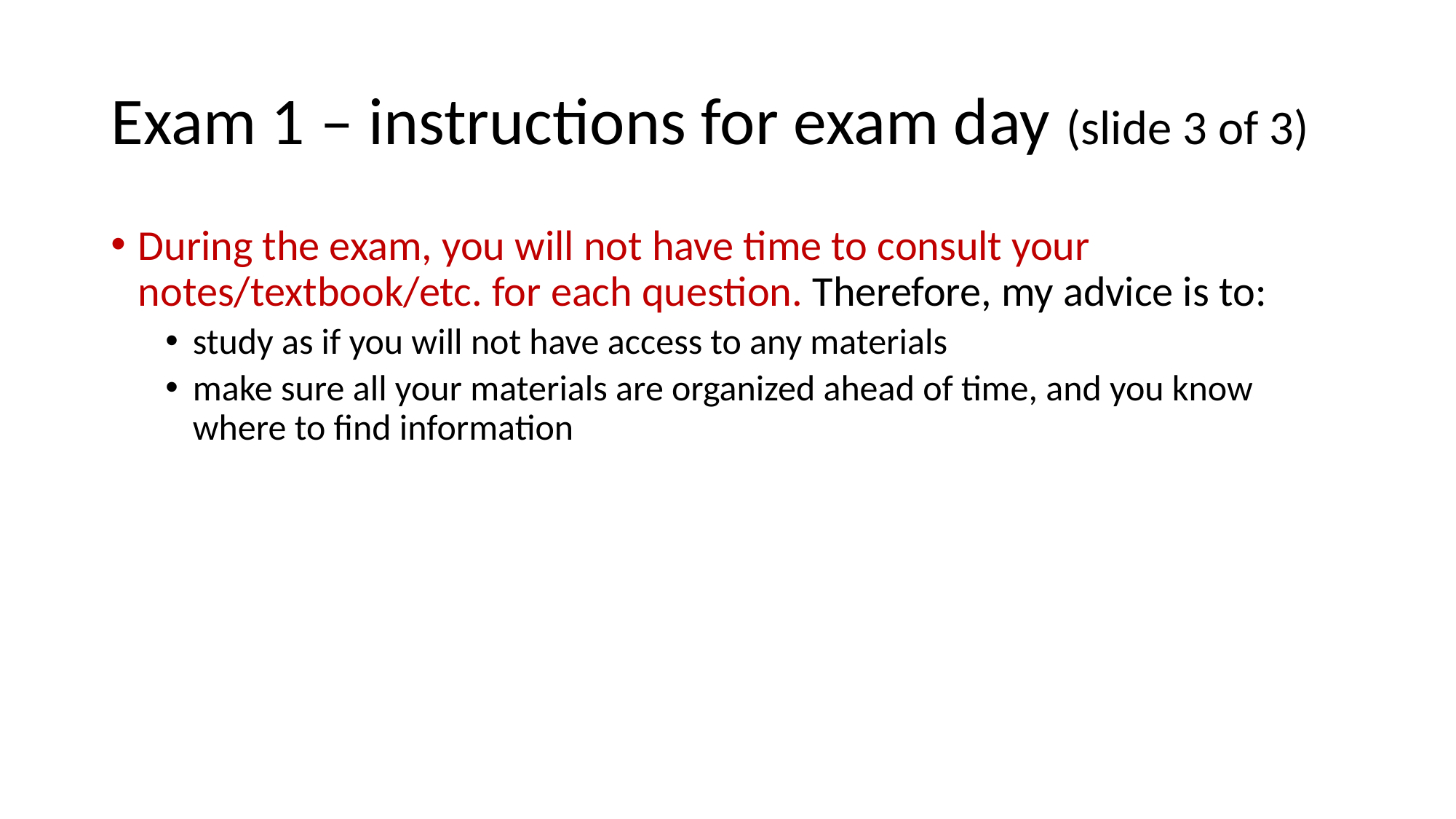

# Exam 1 – instructions for exam day (slide 3 of 3)
During the exam, you will not have time to consult your notes/textbook/etc. for each question. Therefore, my advice is to:
study as if you will not have access to any materials
make sure all your materials are organized ahead of time, and you know where to find information